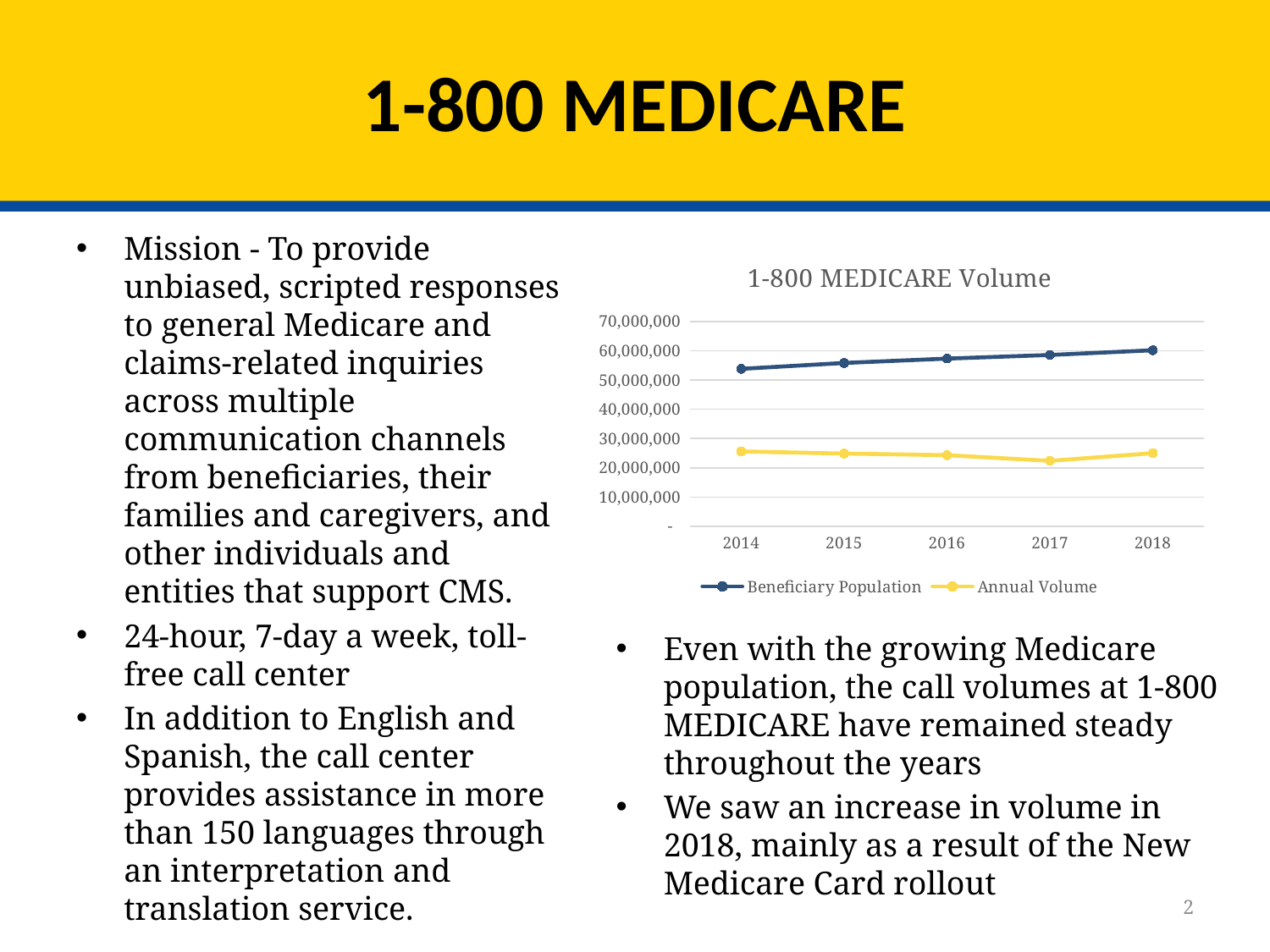

# 1-800 MEDICARE
Mission - To provide unbiased, scripted responses to general Medicare and claims-related inquiries across multiple communication channels from beneficiaries, their families and caregivers, and other individuals and entities that support CMS.
24-hour, 7-day a week, toll-free call center
In addition to English and Spanish, the call center provides assistance in more than 150 languages through an interpretation and translation service.

### Chart: 1-800 MEDICARE Volume

| Category | Beneficiary Population | Annual Volume |
|---|---|---|
| 2014 | 53800000.0 | 25586310.0 |
| 2015 | 55800000.0 | 24849056.0 |
| 2016 | 57300000.0 | 24294108.0 |
| 2017 | 58543069.0 | 22358991.0 |
| 2018 | 60137923.0 | 24988026.0 |
Even with the growing Medicare population, the call volumes at 1-800 MEDICARE have remained steady throughout the years
We saw an increase in volume in 2018, mainly as a result of the New Medicare Card rollout

2